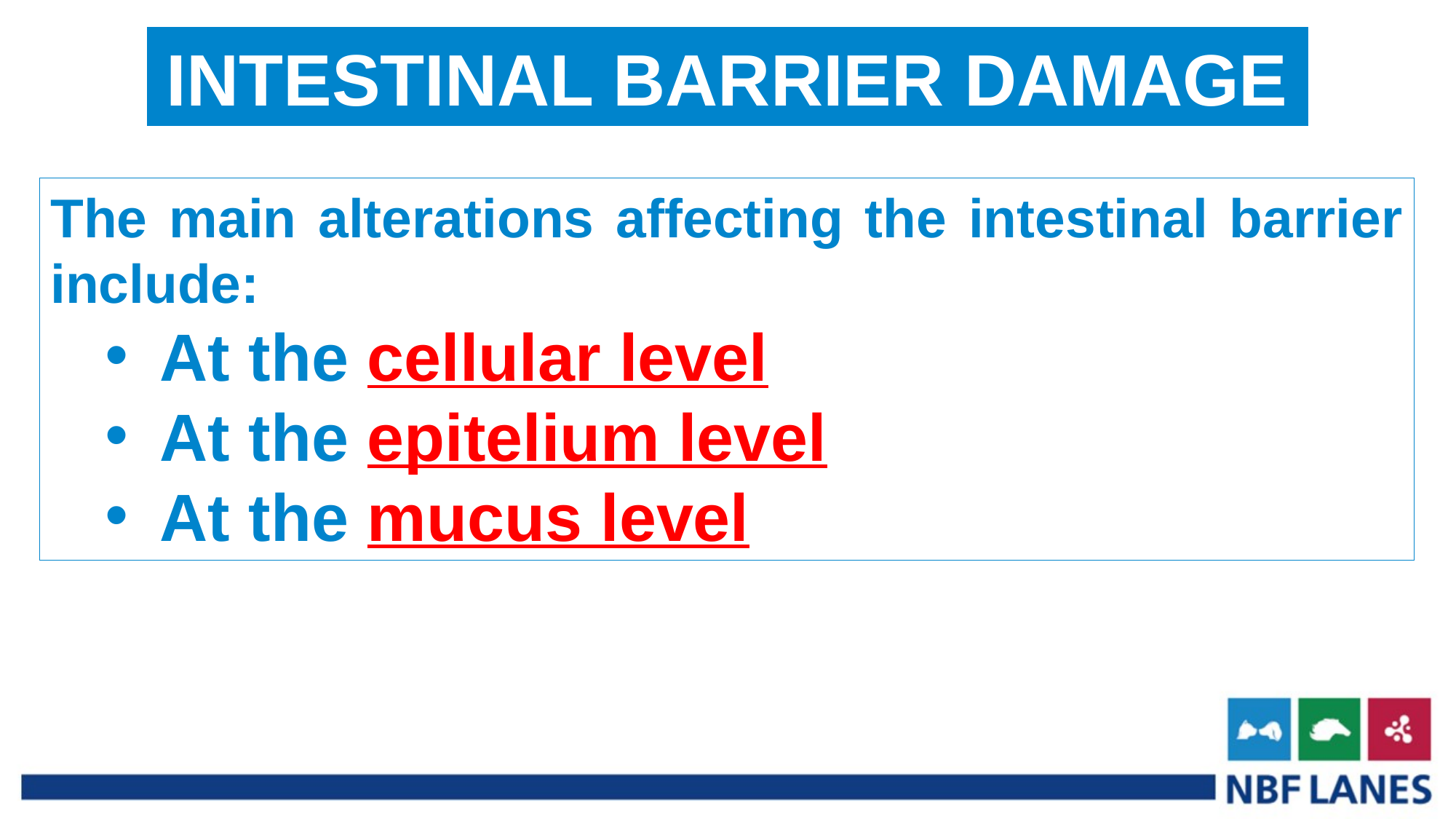

INTESTINAL BARRIER DAMAGE
The main alterations affecting the intestinal barrier include:
At the cellular level
At the epitelium level
At the mucus level